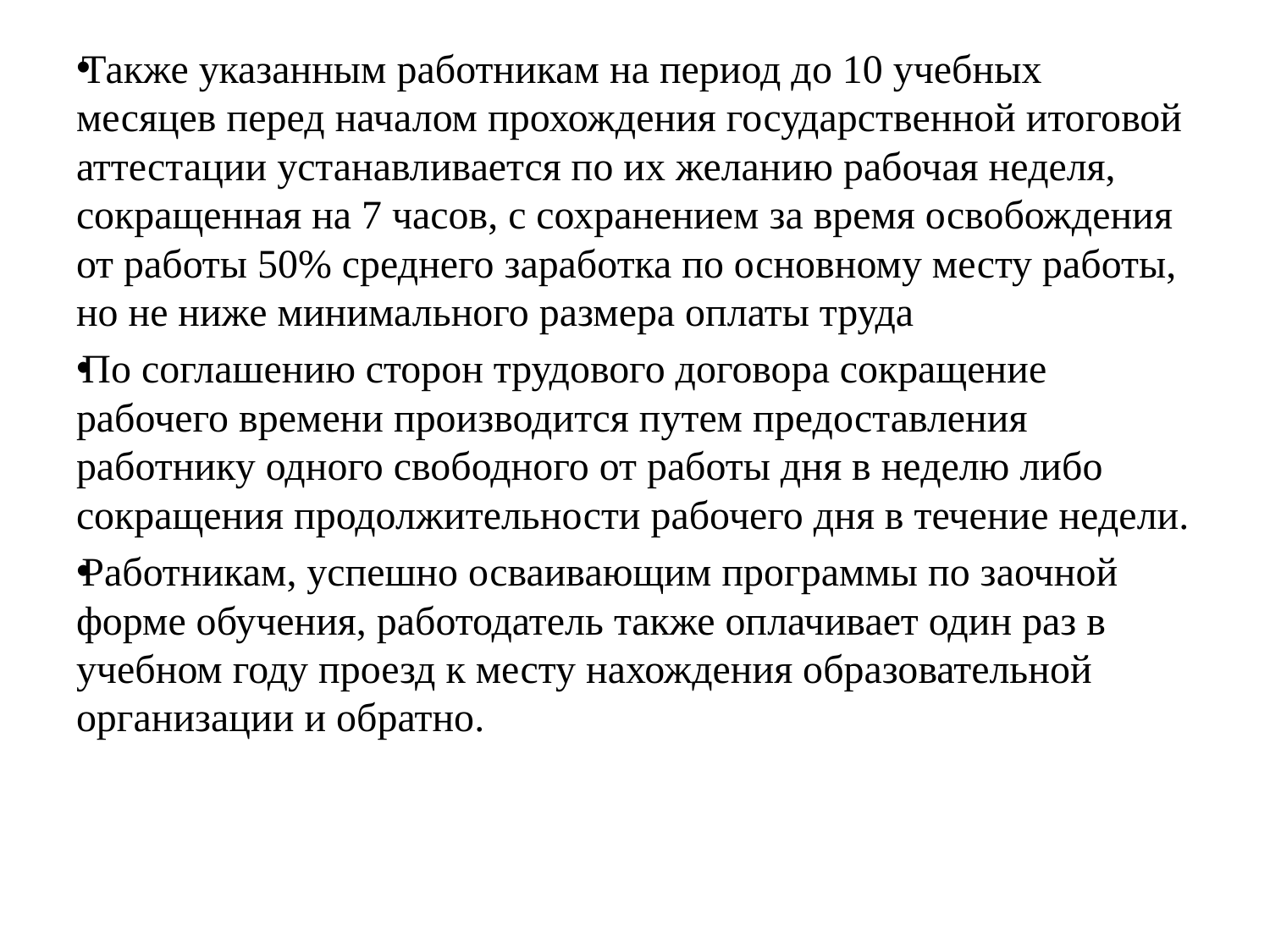

Также указанным работникам на период до 10 учебных месяцев перед началом прохождения государственной итоговой аттестации устанавливается по их желанию рабочая неделя, сокращенная на 7 часов, с сохранением за время освобождения от работы 50% среднего заработка по основному месту работы, но не ниже минимального размера оплаты труда
По соглашению сторон трудового договора сокращение рабочего времени производится путем предоставления работнику одного свободного от работы дня в неделю либо сокращения продолжительности рабочего дня в течение недели.
Работникам, успешно осваивающим программы по заочной форме обучения, работодатель также оплачивает один раз в учебном году проезд к месту нахождения образовательной организации и обратно.

#